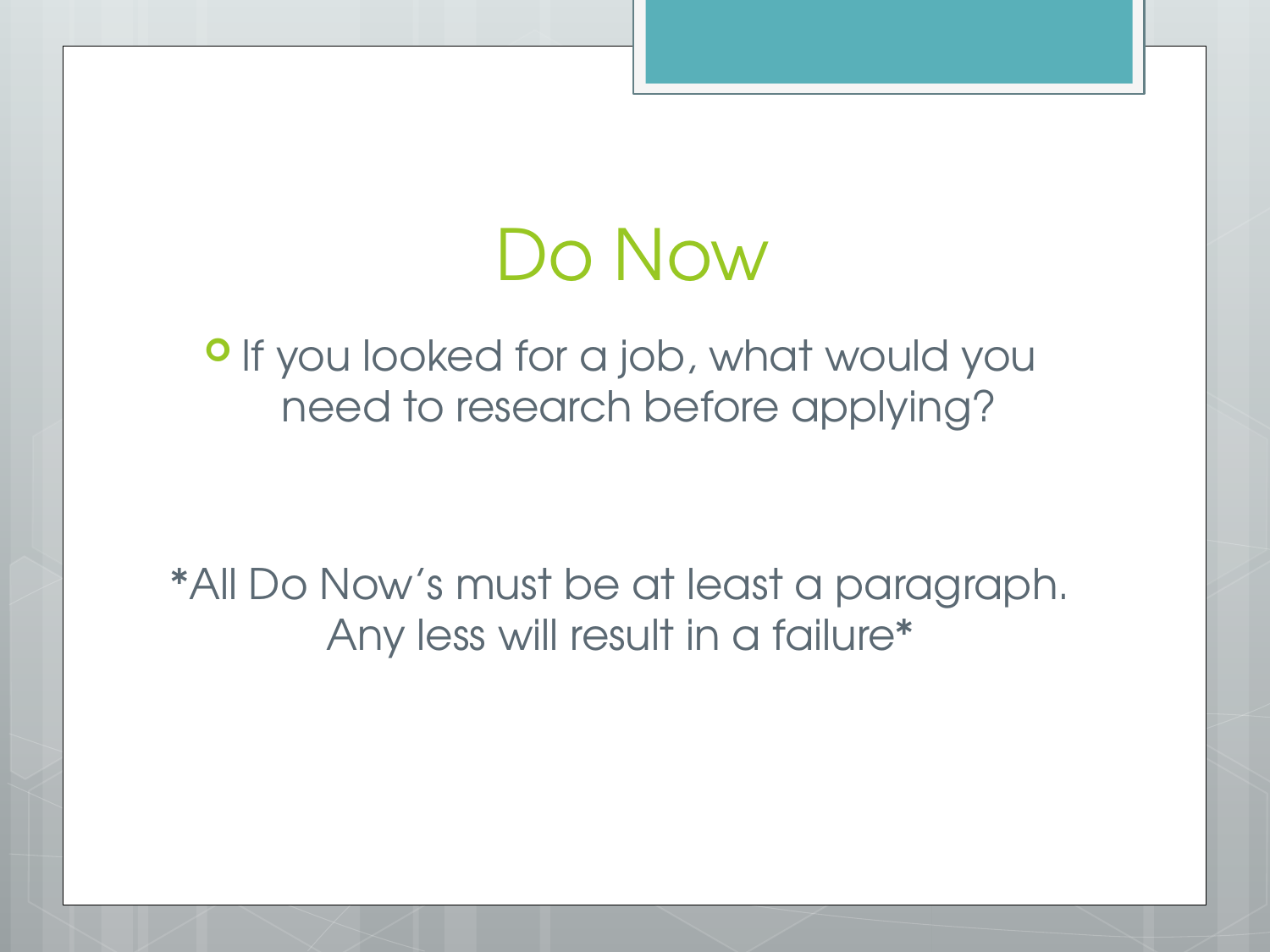

# Do Now
If you looked for a job, what would you need to research before applying?

*All Do Now’s must be at least a paragraph. Any less will result in a failure*